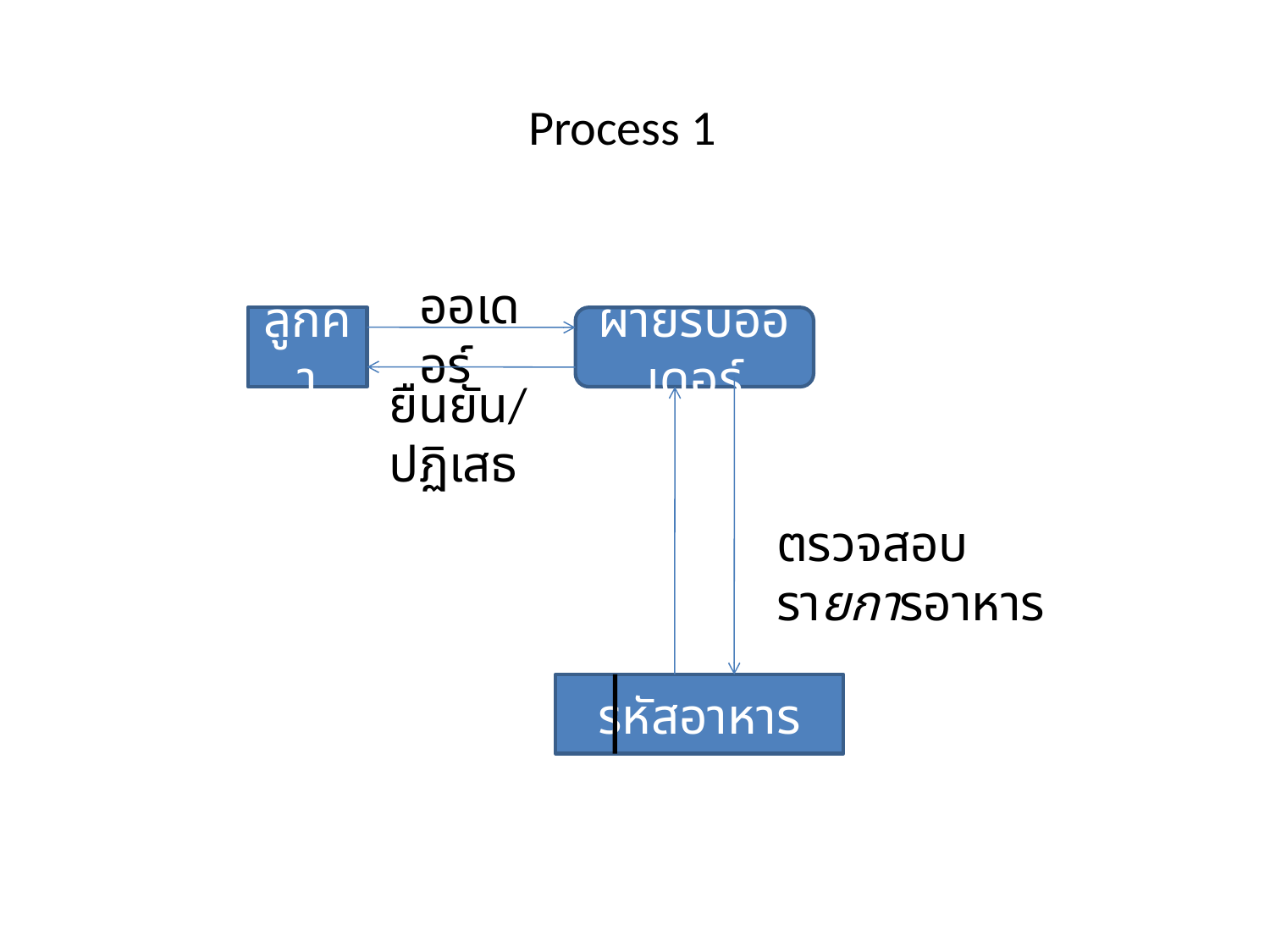

Process 1
ออเดอร์
ลูกค้า
ผ่ายรับออเดอร์
ยืนยัน/ปฏิเสธ
ตรวจสอบรายการอาหาร
รหัสอาหาร